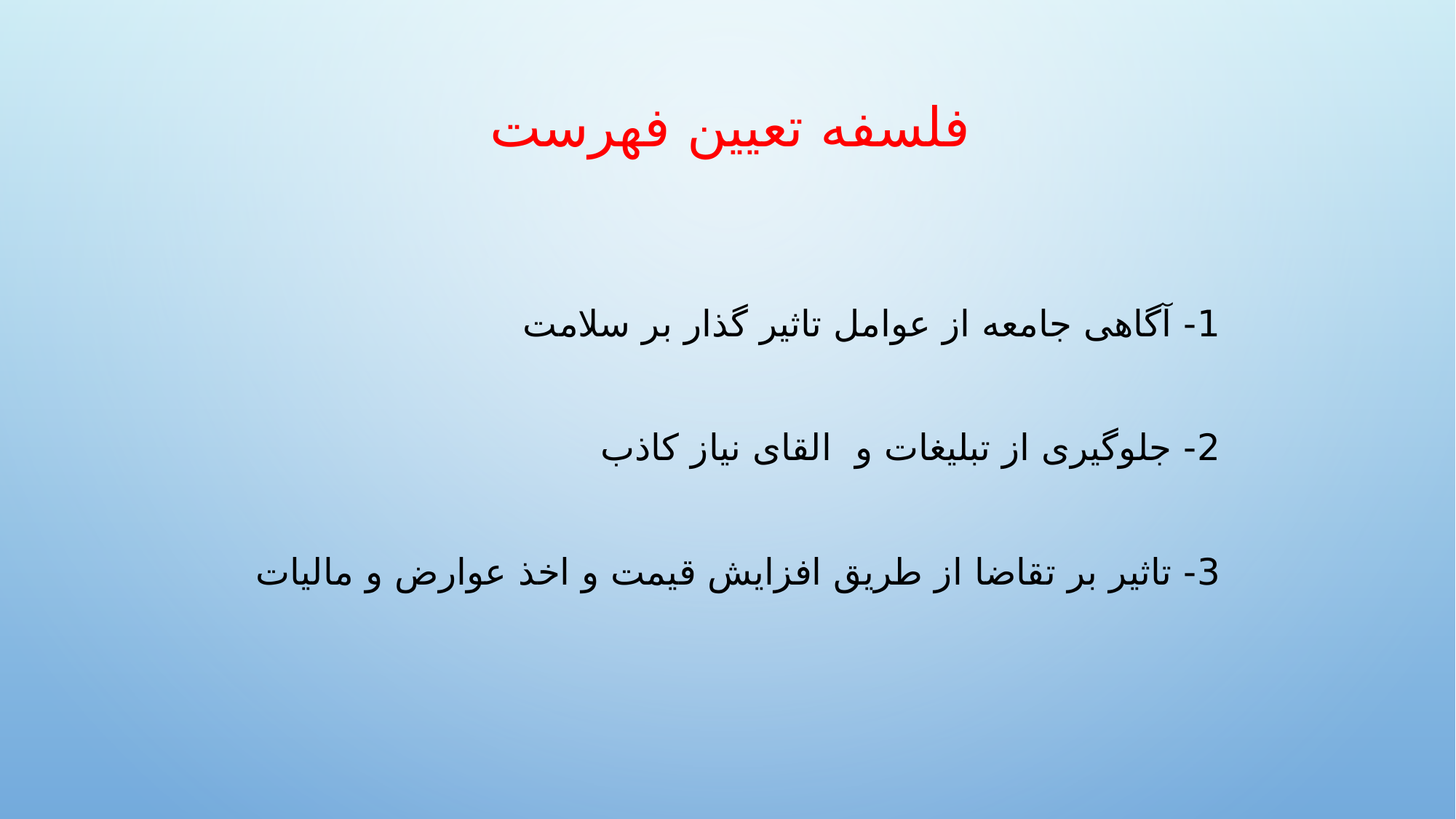

# فلسفه تعیین فهرست
1- آگاهی جامعه از عوامل تاثیر گذار بر سلامت
2- جلوگیری از تبلیغات و  القای نیاز کاذب
3- تاثیر بر تقاضا از طریق افزایش قیمت و اخذ عوارض و مالیات